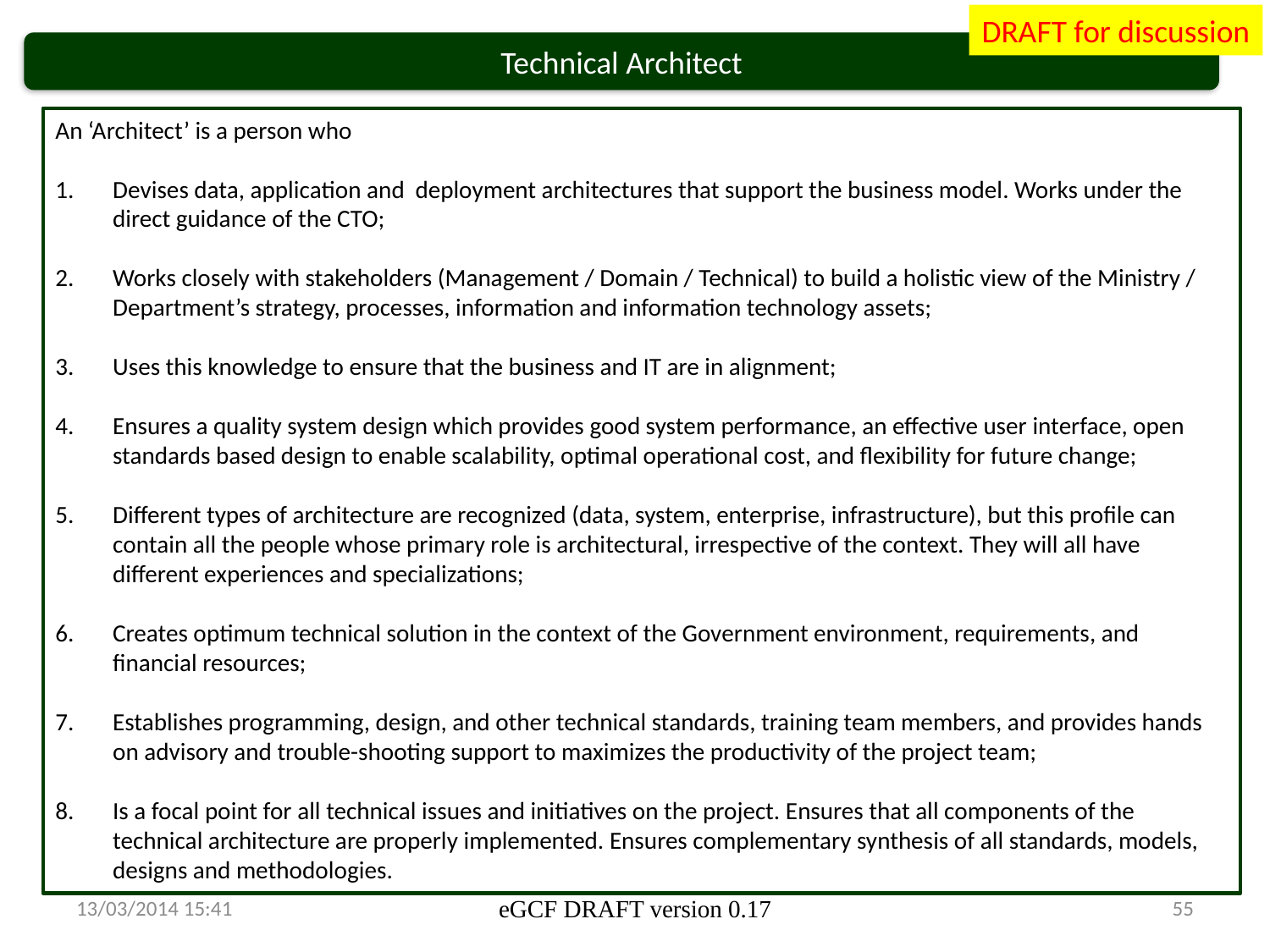

DRAFT for discussion
Technical Architect
An ‘Architect’ is a person who

Devises data, application and  deployment architectures that support the business model. Works under the direct guidance of the CTO;

Works closely with stakeholders (Management / Domain / Technical) to build a holistic view of the Ministry / Department’s strategy, processes, information and information technology assets;

Uses this knowledge to ensure that the business and IT are in alignment;

Ensures a quality system design which provides good system performance, an effective user interface, open standards based design to enable scalability, optimal operational cost, and flexibility for future change;

Different types of architecture are recognized (data, system, enterprise, infrastructure), but this profile can contain all the people whose primary role is architectural, irrespective of the context. They will all have different experiences and specializations;

Creates optimum technical solution in the context of the Government environment, requirements, and financial resources;

Establishes programming, design, and other technical standards, training team members, and provides hands on advisory and trouble-shooting support to maximizes the productivity of the project team;

Is a focal point for all technical issues and initiatives on the project. Ensures that all components of the technical architecture are properly implemented. Ensures complementary synthesis of all standards, models, designs and methodologies.
13/03/2014 15:41
eGCF DRAFT version 0.17
55